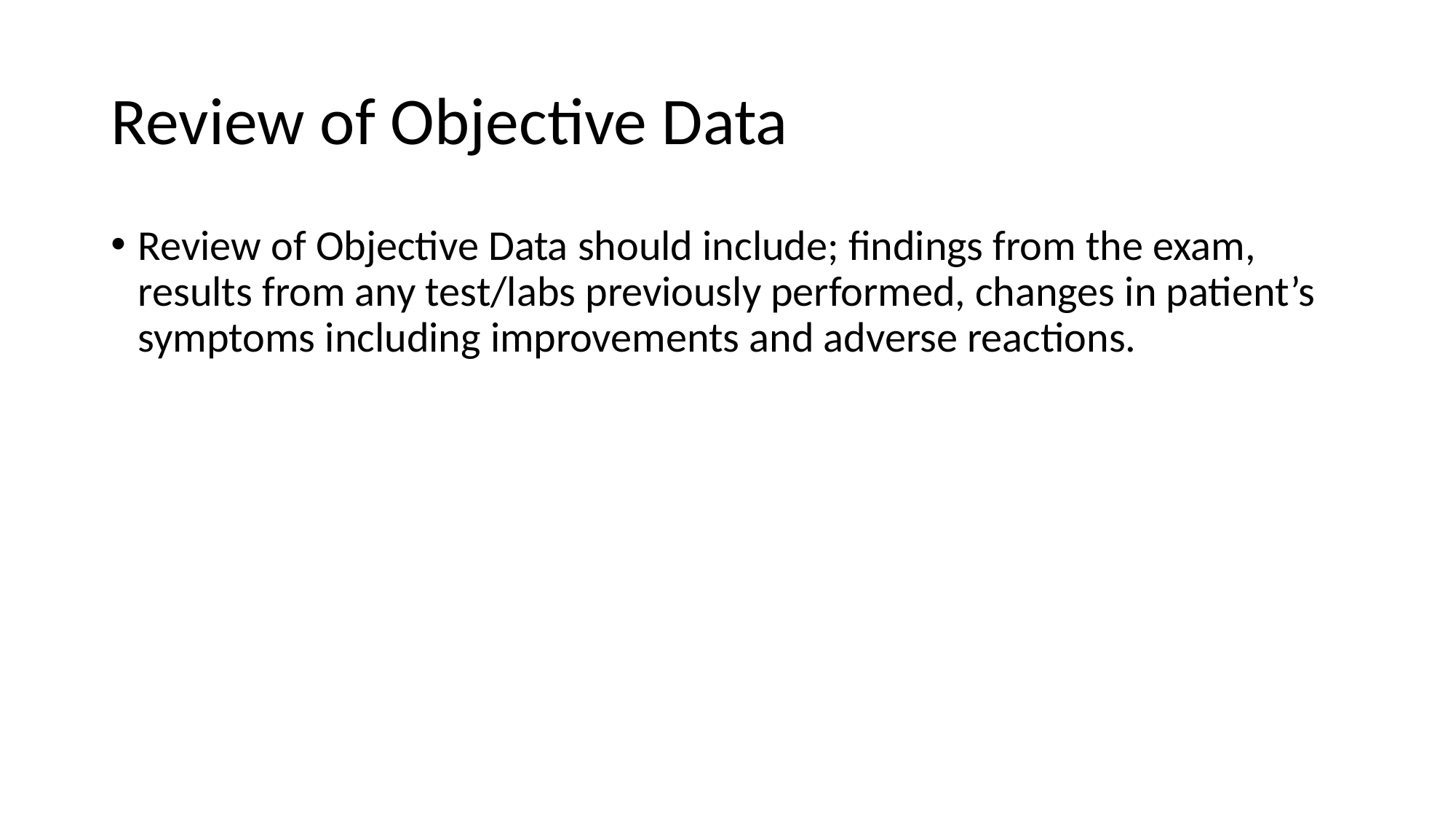

# Review of Objective Data
Review of Objective Data should include; findings from the exam, results from any test/labs previously performed, changes in patient’s symptoms including improvements and adverse reactions.